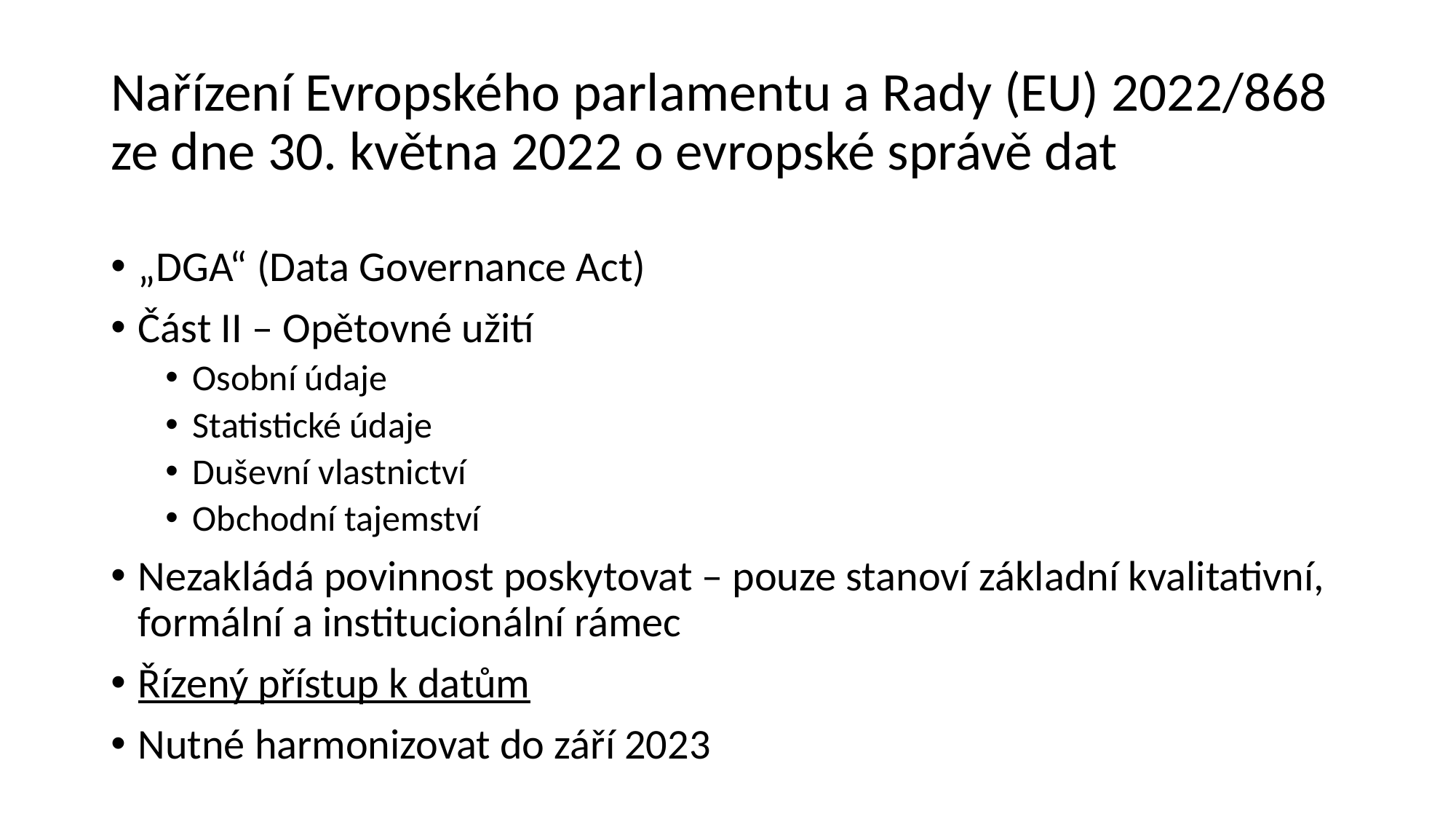

# Nařízení Evropského parlamentu a Rady (EU) 2022/868 ze dne 30. května 2022 o evropské správě dat
„DGA“ (Data Governance Act)
Část II – Opětovné užití
Osobní údaje
Statistické údaje
Duševní vlastnictví
Obchodní tajemství
Nezakládá povinnost poskytovat – pouze stanoví základní kvalitativní, formální a institucionální rámec
Řízený přístup k datům
Nutné harmonizovat do září 2023